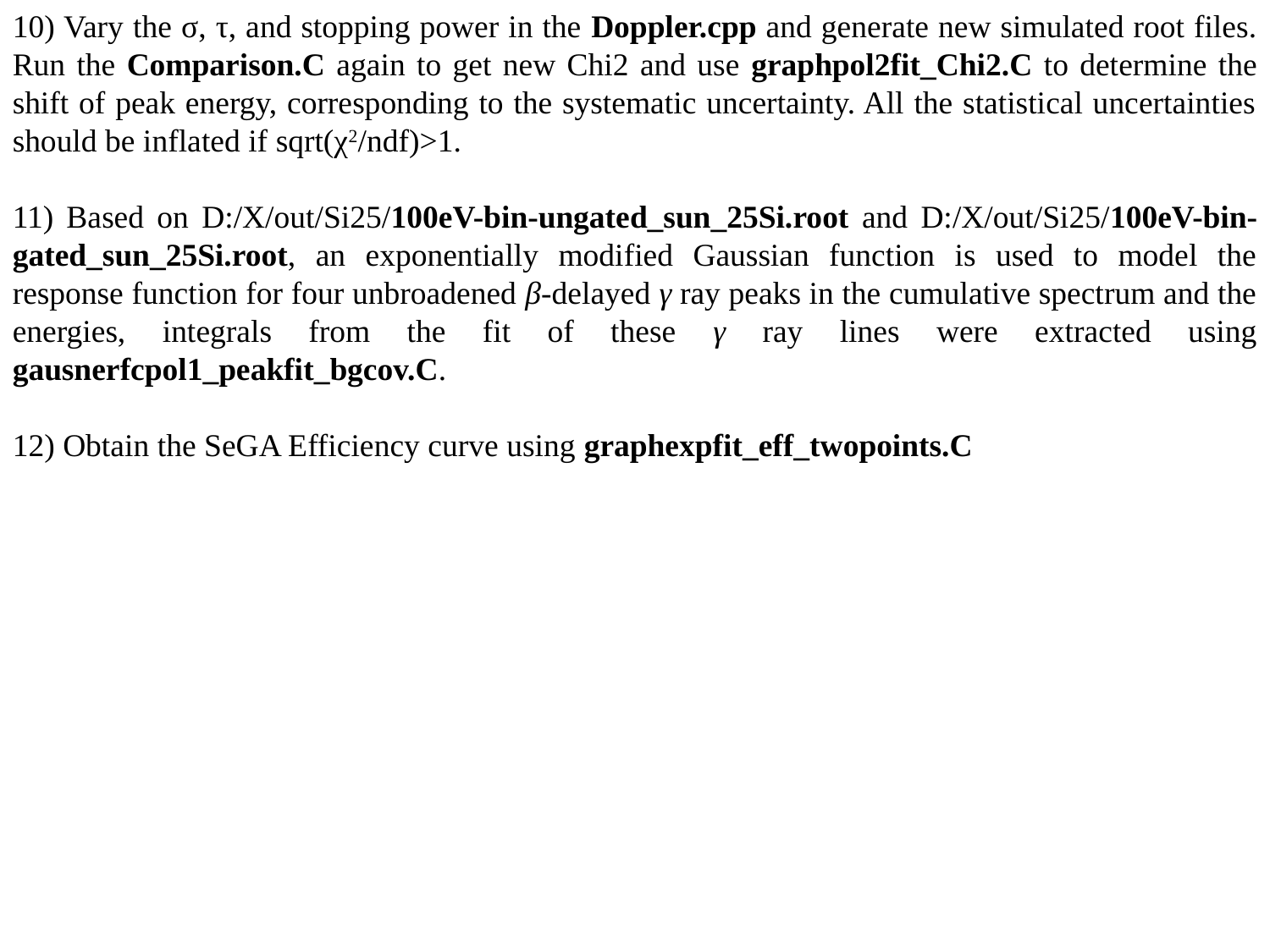

10) Vary the σ, τ, and stopping power in the Doppler.cpp and generate new simulated root files. Run the Comparison.C again to get new Chi2 and use graphpol2fit_Chi2.C to determine the shift of peak energy, corresponding to the systematic uncertainty. All the statistical uncertainties should be inflated if sqrt(χ2/ndf)>1.

11) Based on D:/X/out/Si25/100eV-bin-ungated_sun_25Si.root and D:/X/out/Si25/100eV-bin-gated_sun_25Si.root, an exponentially modified Gaussian function is used to model the response function for four unbroadened β-delayed γ ray peaks in the cumulative spectrum and the energies, integrals from the fit of these γ ray lines were extracted using gausnerfcpol1_peakfit_bgcov.C.

12) Obtain the SeGA Efficiency curve using graphexpfit_eff_twopoints.C